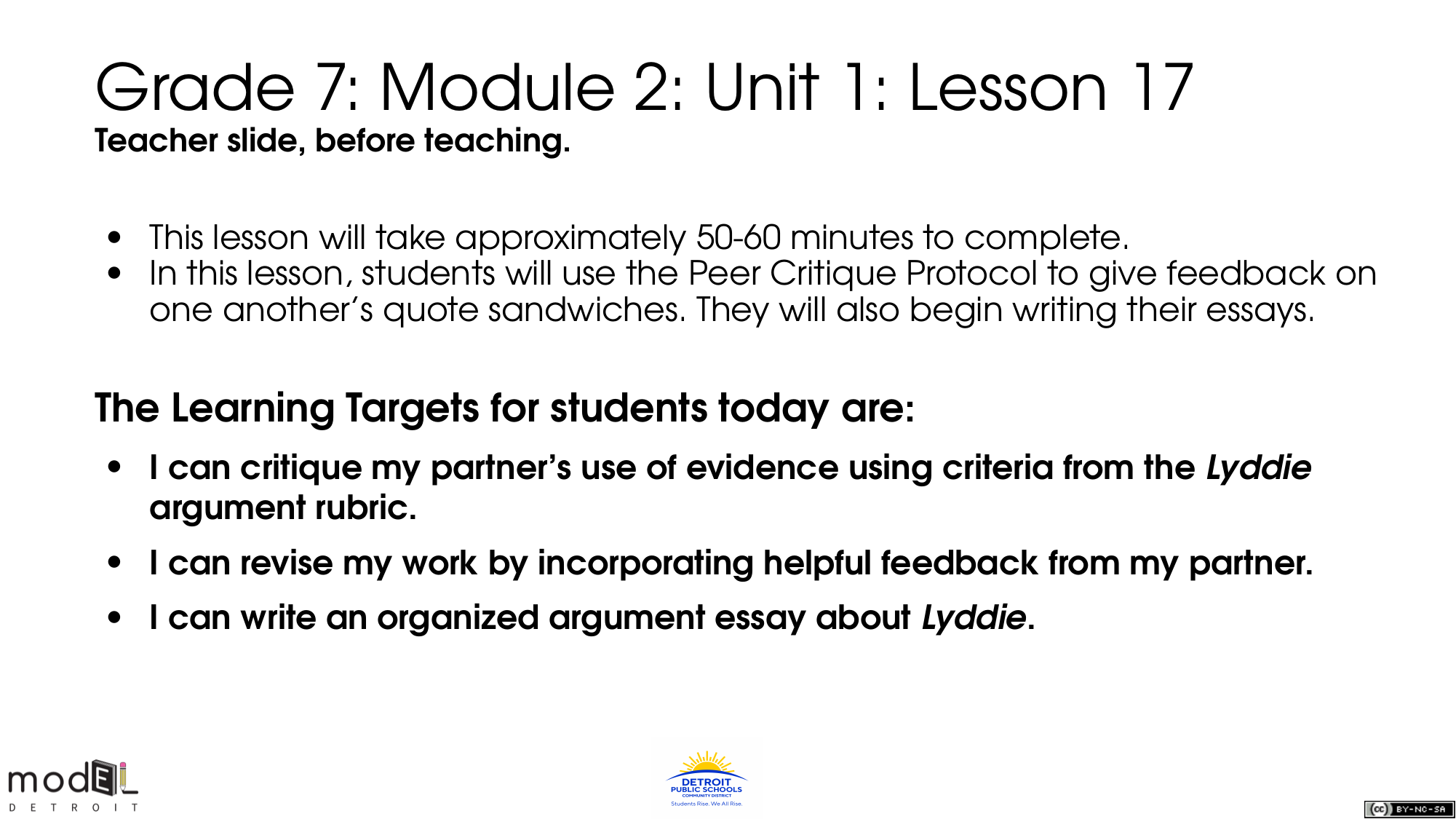

# Grade 7: Module 2: Unit 1: Lesson 17
Teacher slide, before teaching.
This lesson will take approximately 50-60 minutes to complete.
In this lesson, students will use the Peer Critique Protocol to give feedback on one another’s quote sandwiches. They will also begin writing their essays.

The Learning Targets for students today are:
I can critique my partner’s use of evidence using criteria from the Lyddie argument rubric.
I can revise my work by incorporating helpful feedback from my partner.
I can write an organized argument essay about Lyddie.